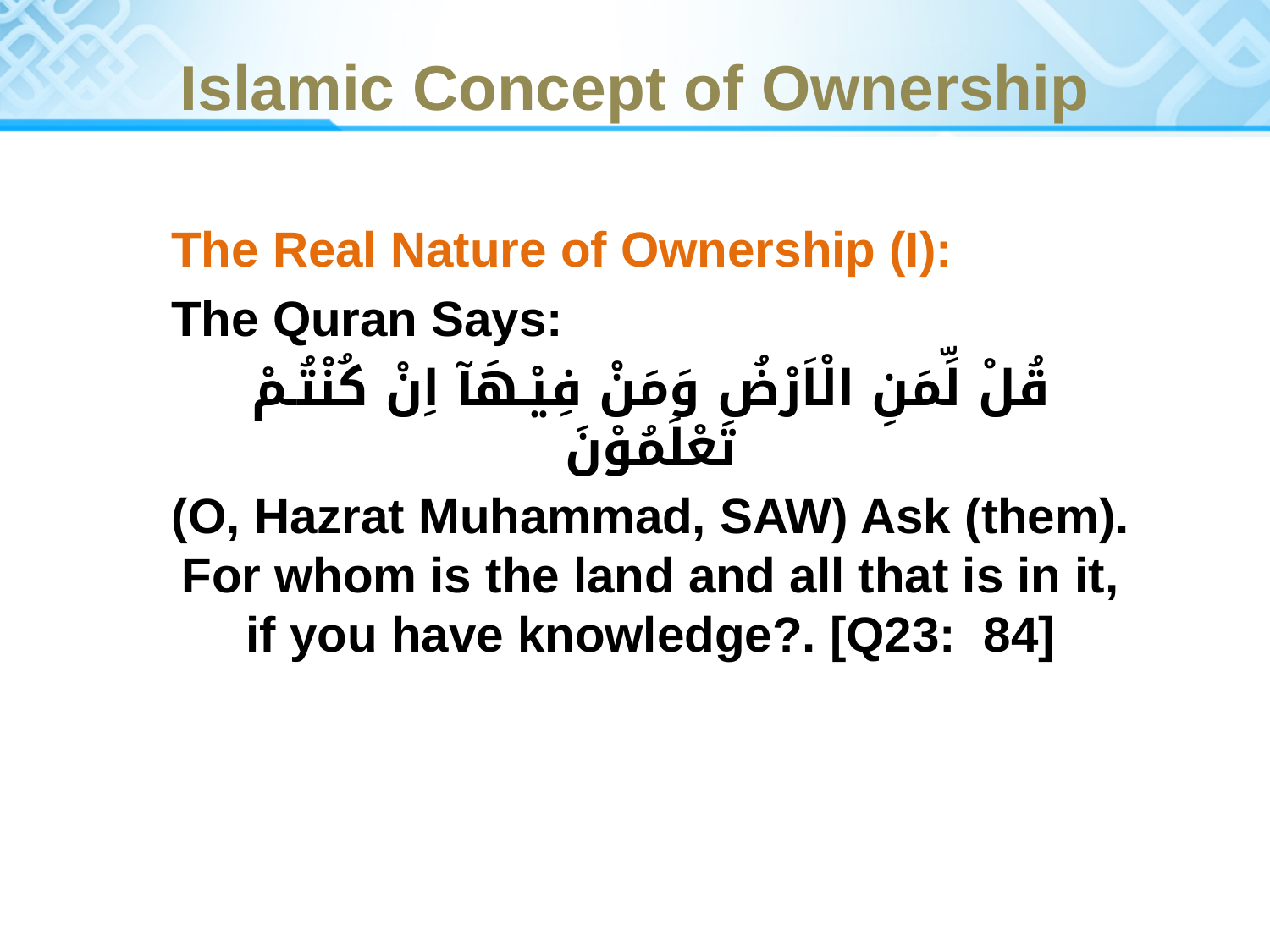

# Islamic Concept of Ownership

The Real Nature of Ownership (I):
The Quran Says:
قُلْ لِّمَنِ الْاَرْضُ وَمَنْ فِيْـهَآ اِنْ كُنْتُـمْ تَعْلَمُوْنَ
(O, Hazrat Muhammad, SAW) Ask (them). For whom is the land and all that is in it, if you have knowledge?. [Q23:  84]